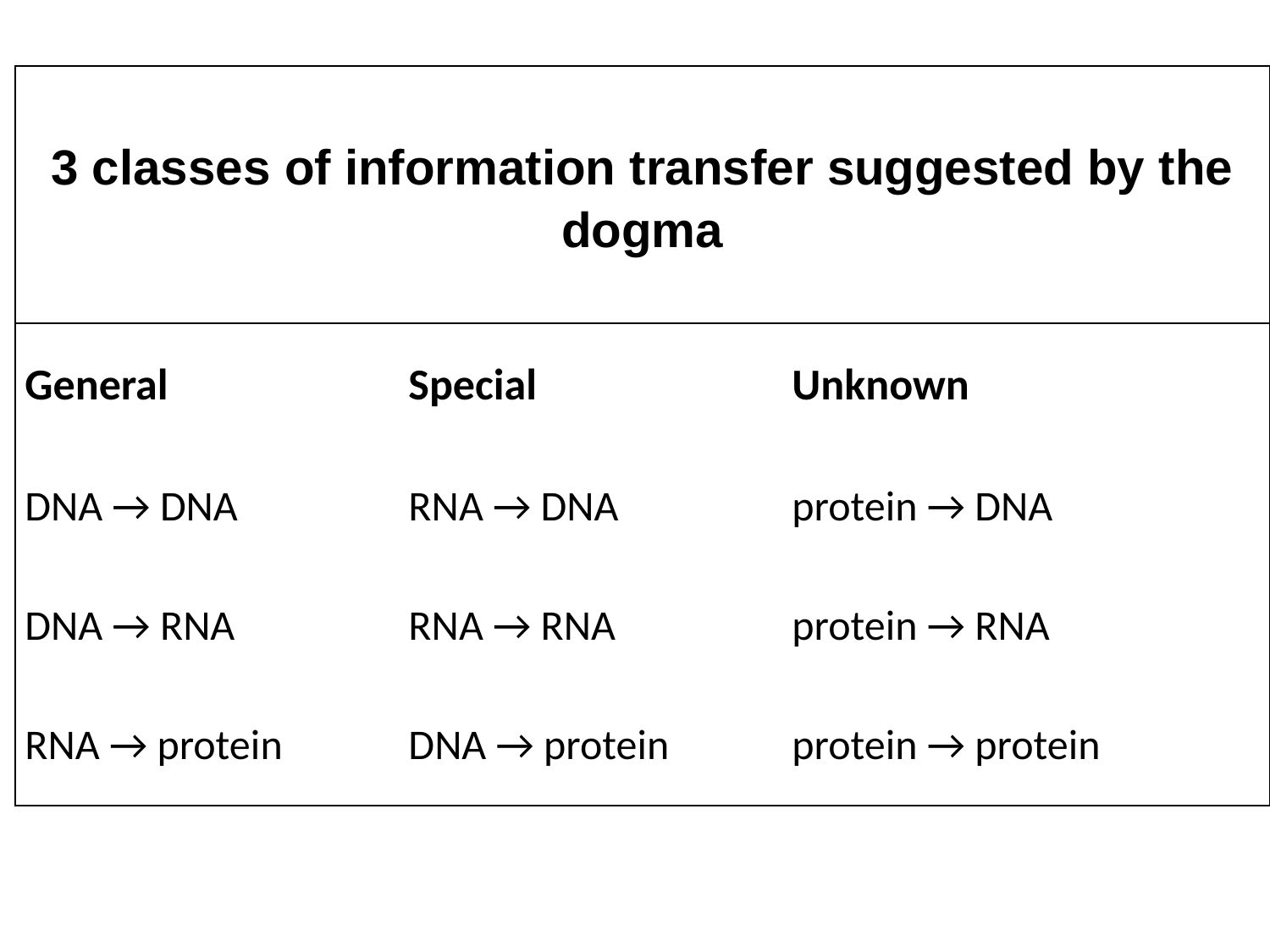

| 3 classes of information transfer suggested by the dogma |  |  |
| --- | --- | --- |
| General | Special | Unknown |
| DNA → DNA | RNA → DNA | protein → DNA |
| DNA → RNA | RNA → RNA | protein → RNA |
| RNA → protein | DNA → protein | protein → protein |